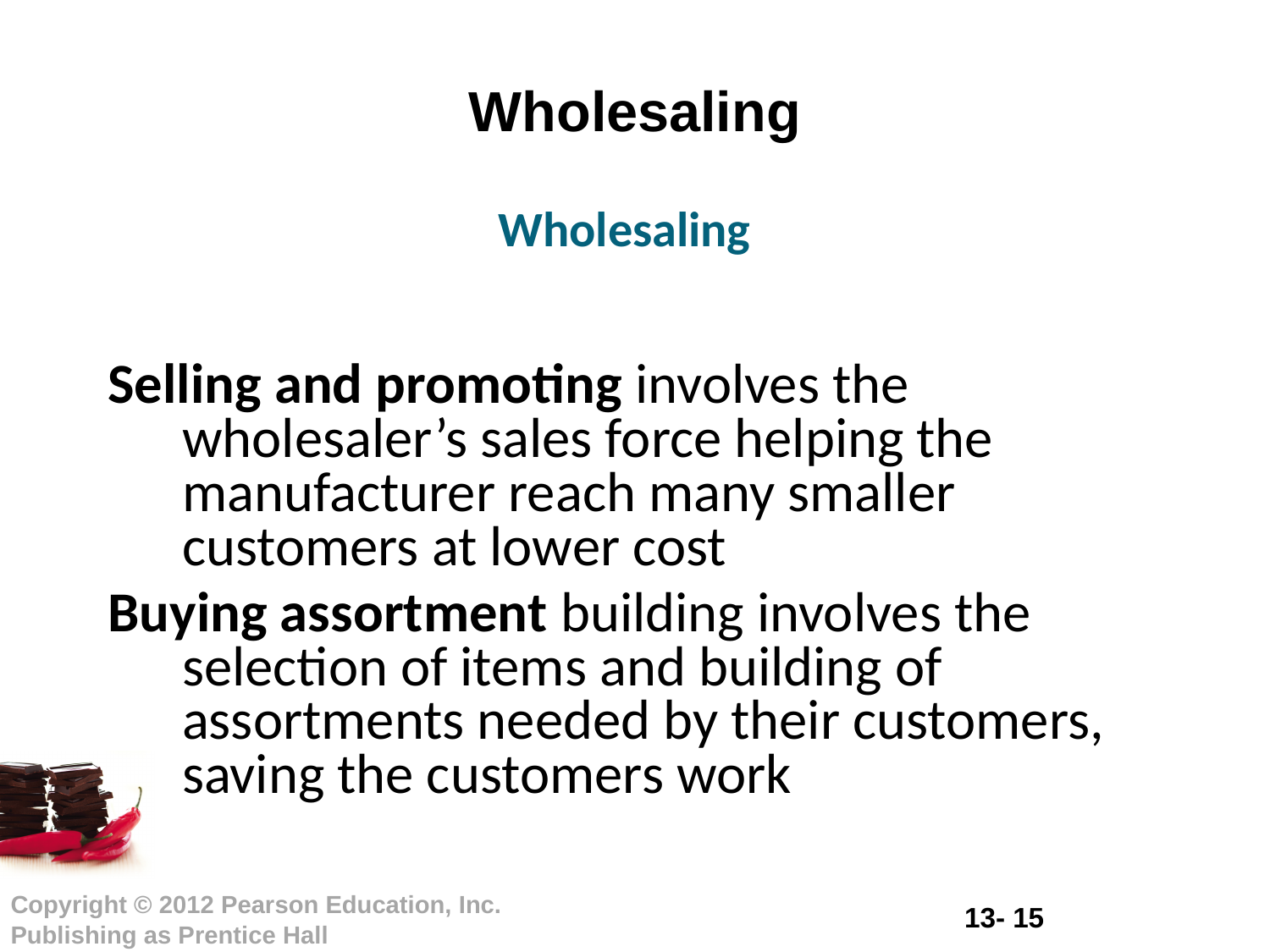

# Wholesaling
Wholesaling

Selling and promoting involves the wholesaler’s sales force helping the manufacturer reach many smaller customers at lower cost
Buying assortment building involves the selection of items and building of assortments needed by their customers, saving the customers work